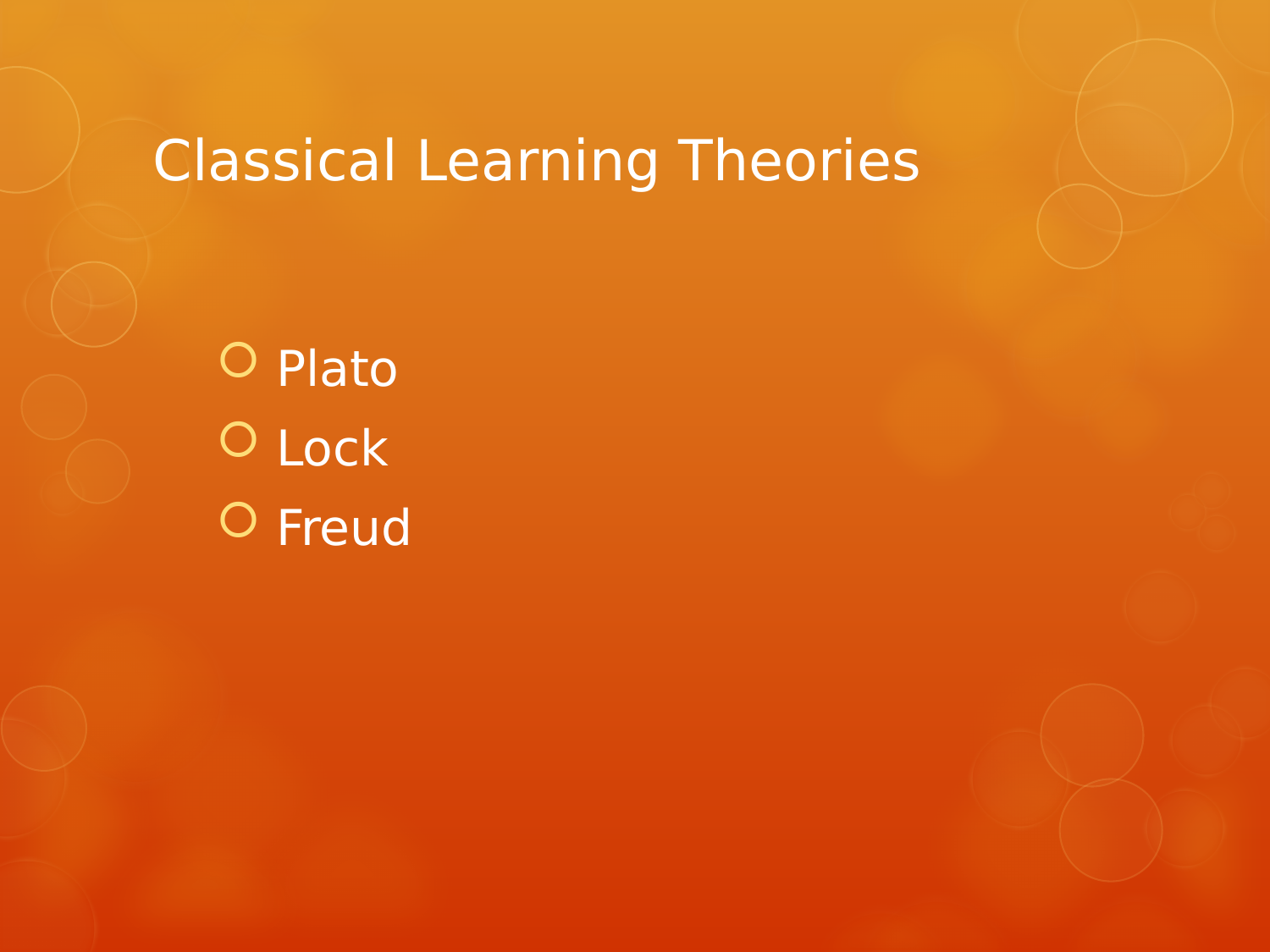

# Classical Learning Theories

 Plato
 Lock
 Freud